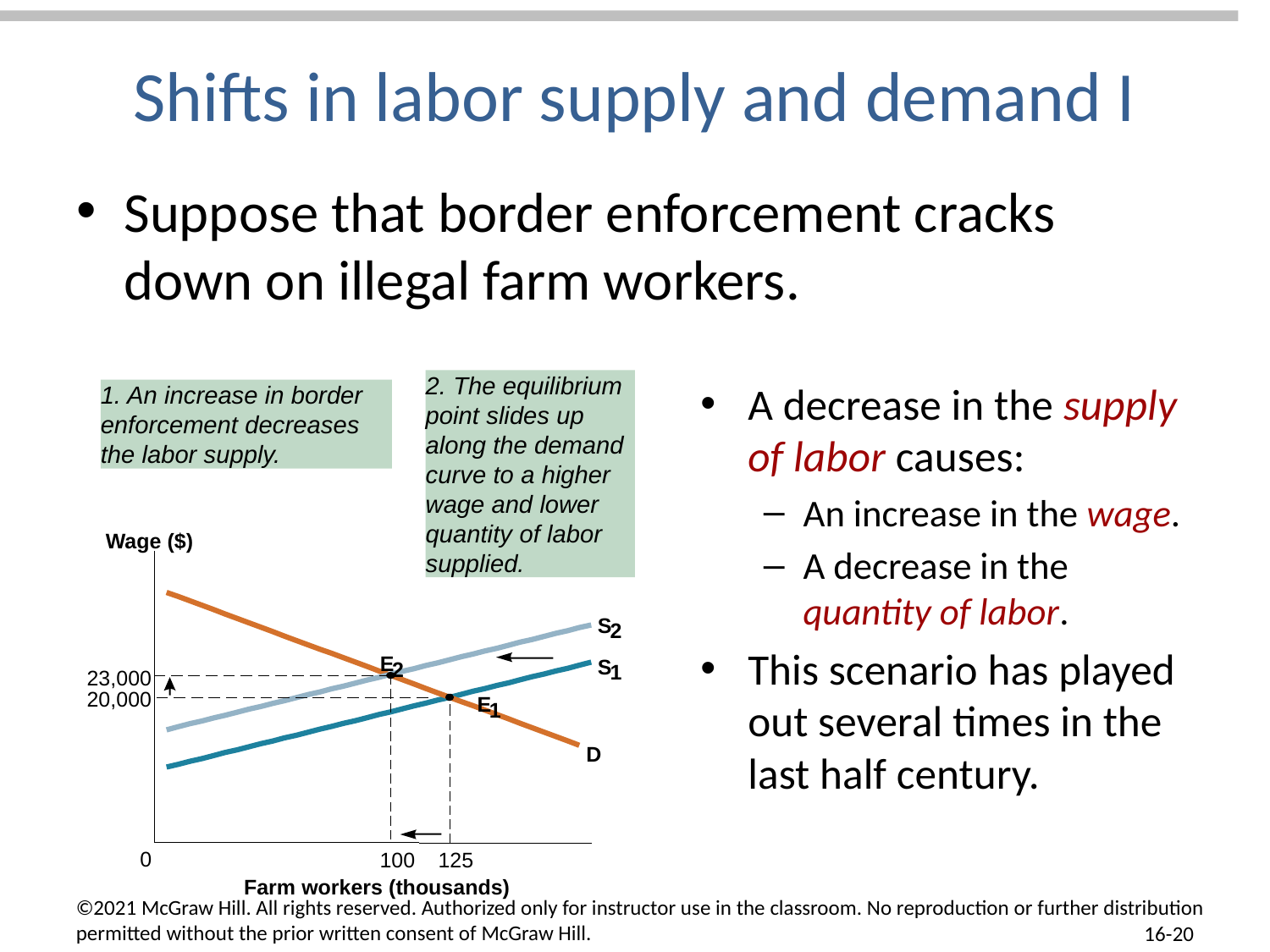

# Shifts in labor supply and demand I
Suppose that border enforcement cracks down on illegal farm workers.
2. The equilibrium point slides up along the demand curve to a higher wage and lower quantity of labor supplied.
A decrease in the supply of labor causes:
An increase in the wage.
A decrease in the quantity of labor.
This scenario has played out several times in the last half century.
1. An increase in border enforcement decreases the labor supply.
Wage ($)

S
2

E
2

S

1

23,000

20,000
E

1

D

0
100
125
Farm workers (thousands)